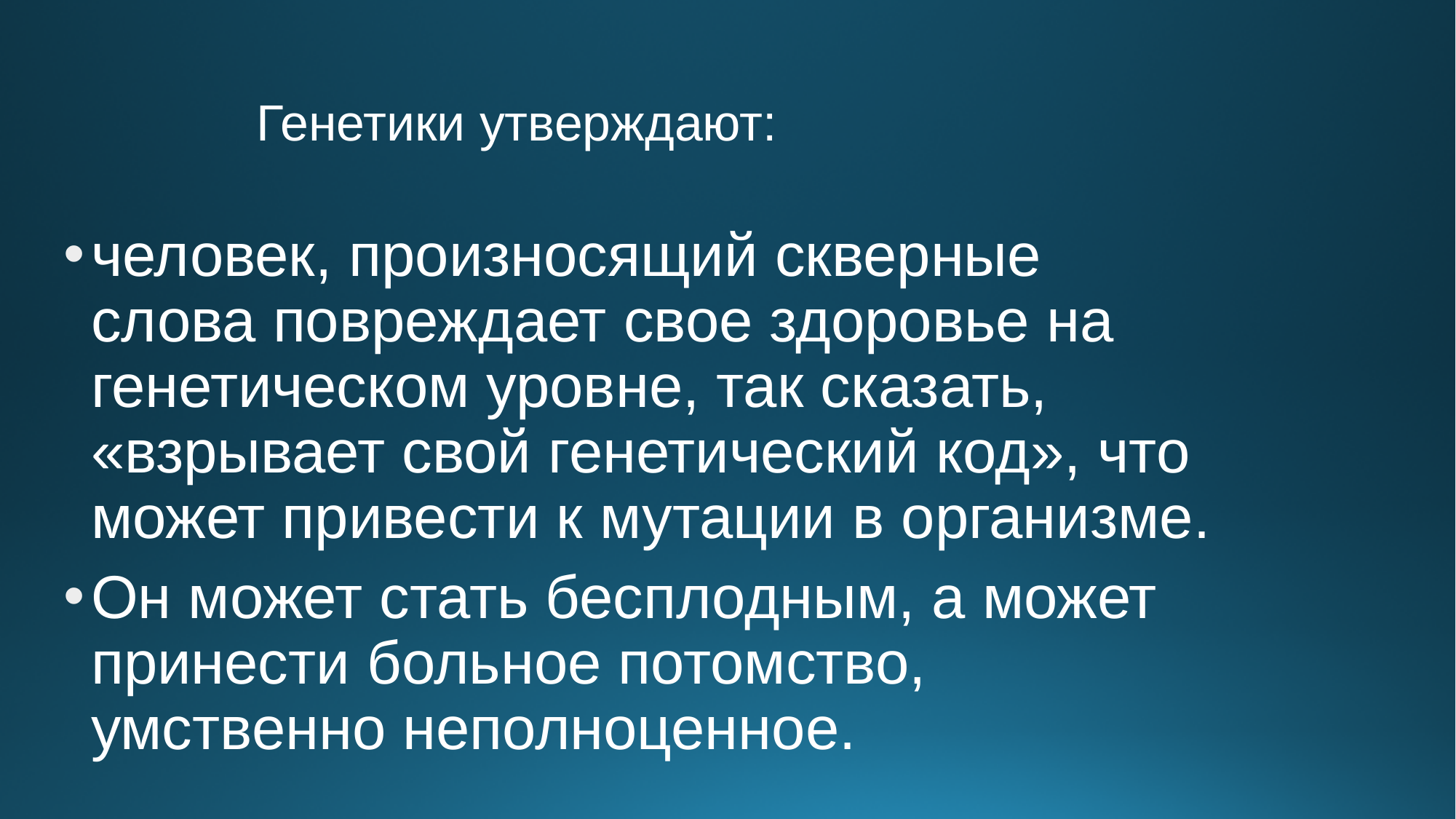

# Генетики утверждают:
человек, произносящий скверные слова повреждает свое здоровье на генетическом уровне, так сказать, «взрывает свой генетический код», что может привести к мутации в организме.
Он может стать бесплодным, а может принести больное потомство, умственно неполноценное.